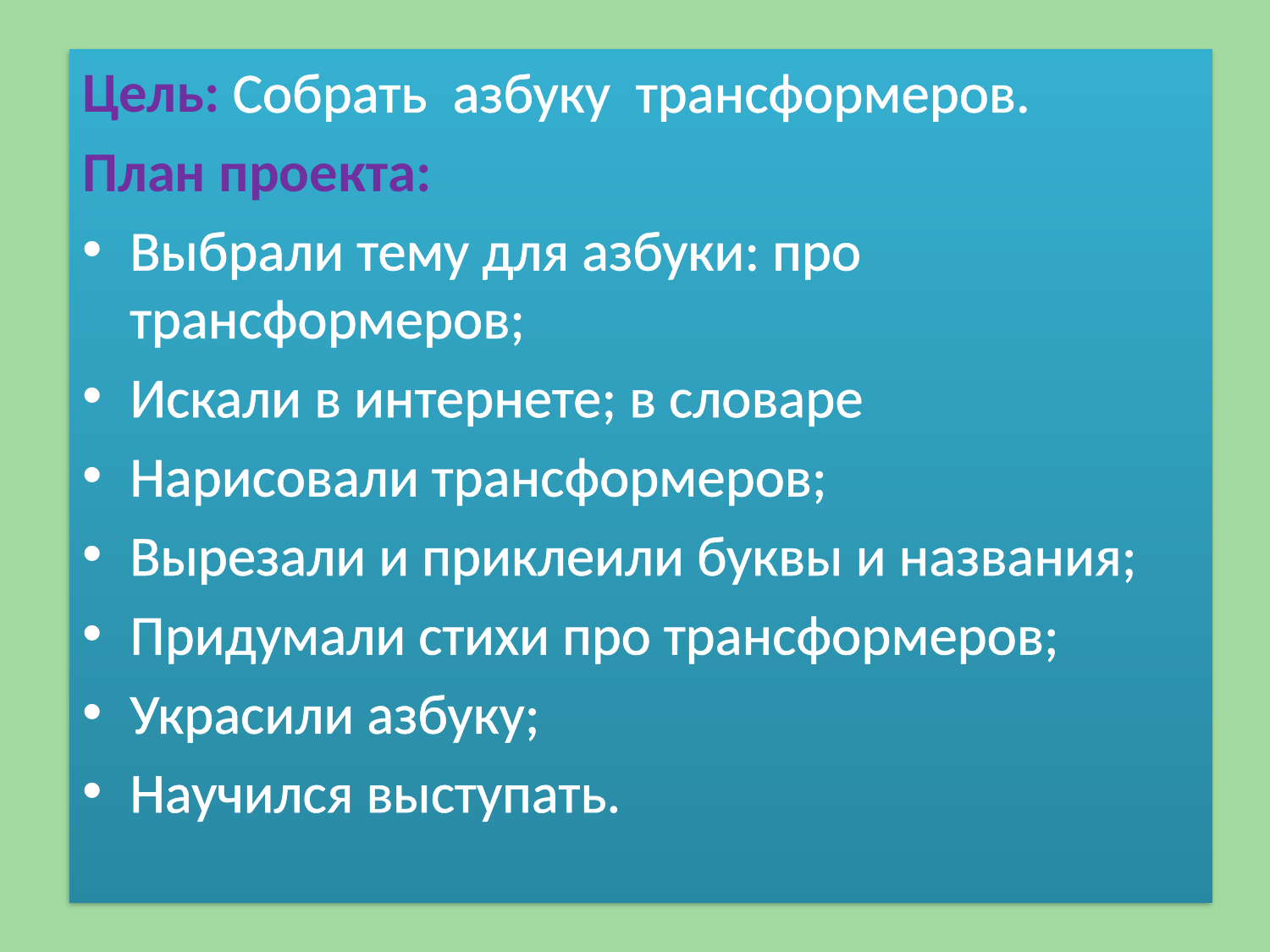

Цель: Собрать  азбуку  трансформеров.
План проекта:
Выбрали тему для азбуки: про трансформеров;
Искали в интернете; в словаре
Нарисовали трансформеров;
Вырезали и приклеили буквы и названия;
Придумали стихи про трансформеров;
Украсили азбуку;
Научился выступать.